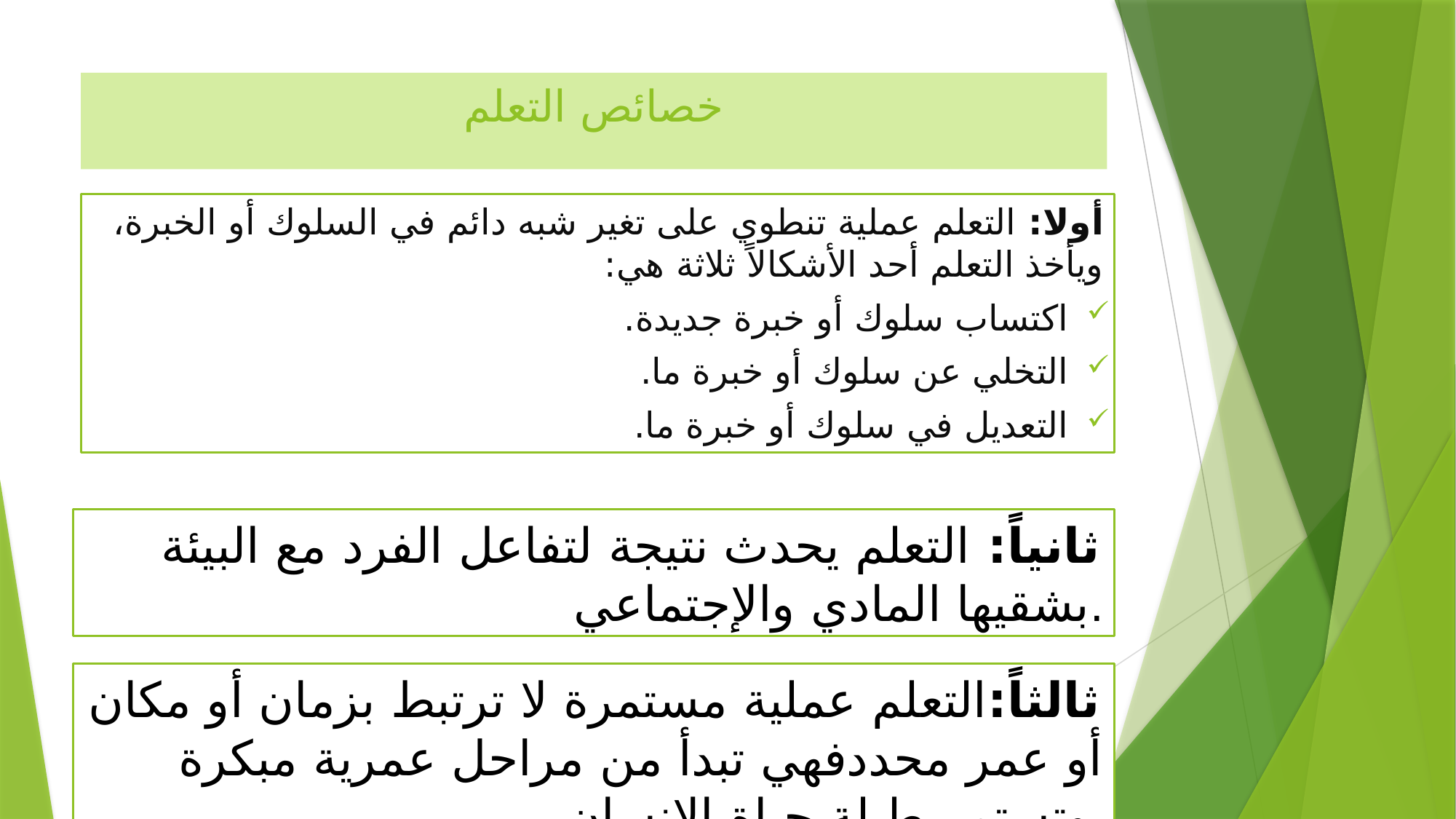

# خصائص التعلم
أولا: التعلم عملية تنطوي على تغير شبه دائم في السلوك أو الخبرة، ويأخذ التعلم أحد الأشكالاً ثلاثة هي:
اكتساب سلوك أو خبرة جديدة.
التخلي عن سلوك أو خبرة ما.
التعديل في سلوك أو خبرة ما.

ثانياً: التعلم يحدث نتيجة لتفاعل الفرد مع البيئة بشقيها المادي والإجتماعي.
ثالثاً:التعلم عملية مستمرة لا ترتبط بزمان أو مكان أو عمر محددفهي تبدأ من مراحل عمرية مبكرة وتستمر طيلة حياة الإنسان.